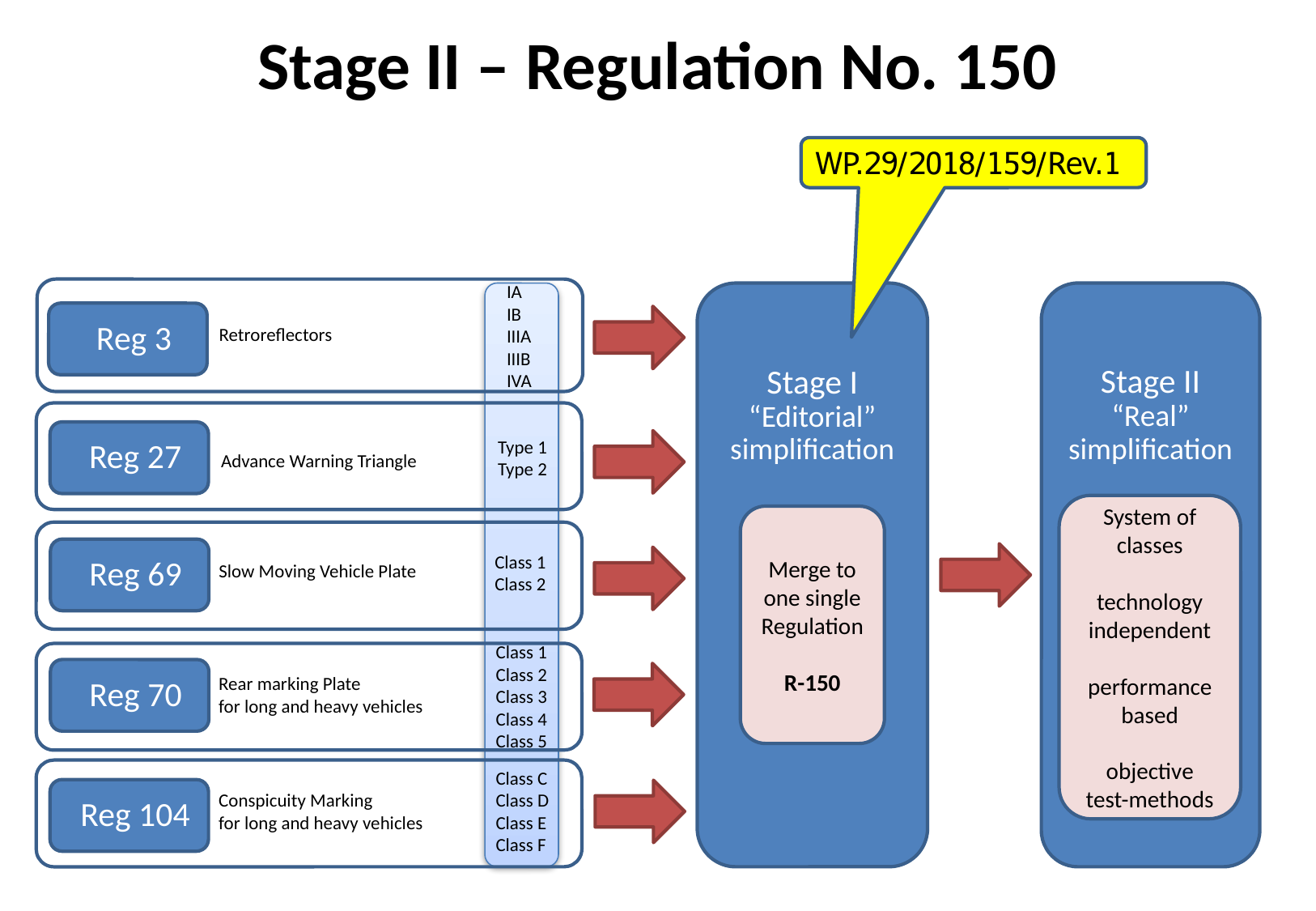

Stage II – Regulation No. 150
WP.29/2018/159/Rev.1
IA
IB
IIIA
IIIB
IVA

Stage I
“Editorial” simplification

Stage II
“Real” simplification

Reg 3

Retroreflectors

Reg 27
Type 1
Type 2

Advance Warning Triangle
System of classes

technology
independent

performance based

objective
test-methods
Merge to one single Regulation

R-150

Reg 69

Class 1
Class 2

Slow Moving Vehicle Plate
Class 1
Class 2
Class 3
Class 4
Class 5

Reg 70

Rear marking Plate
for long and heavy vehicles

Class C
Class D
Class E
Class F
Reg 104

Conspicuity Marking
for long and heavy vehicles